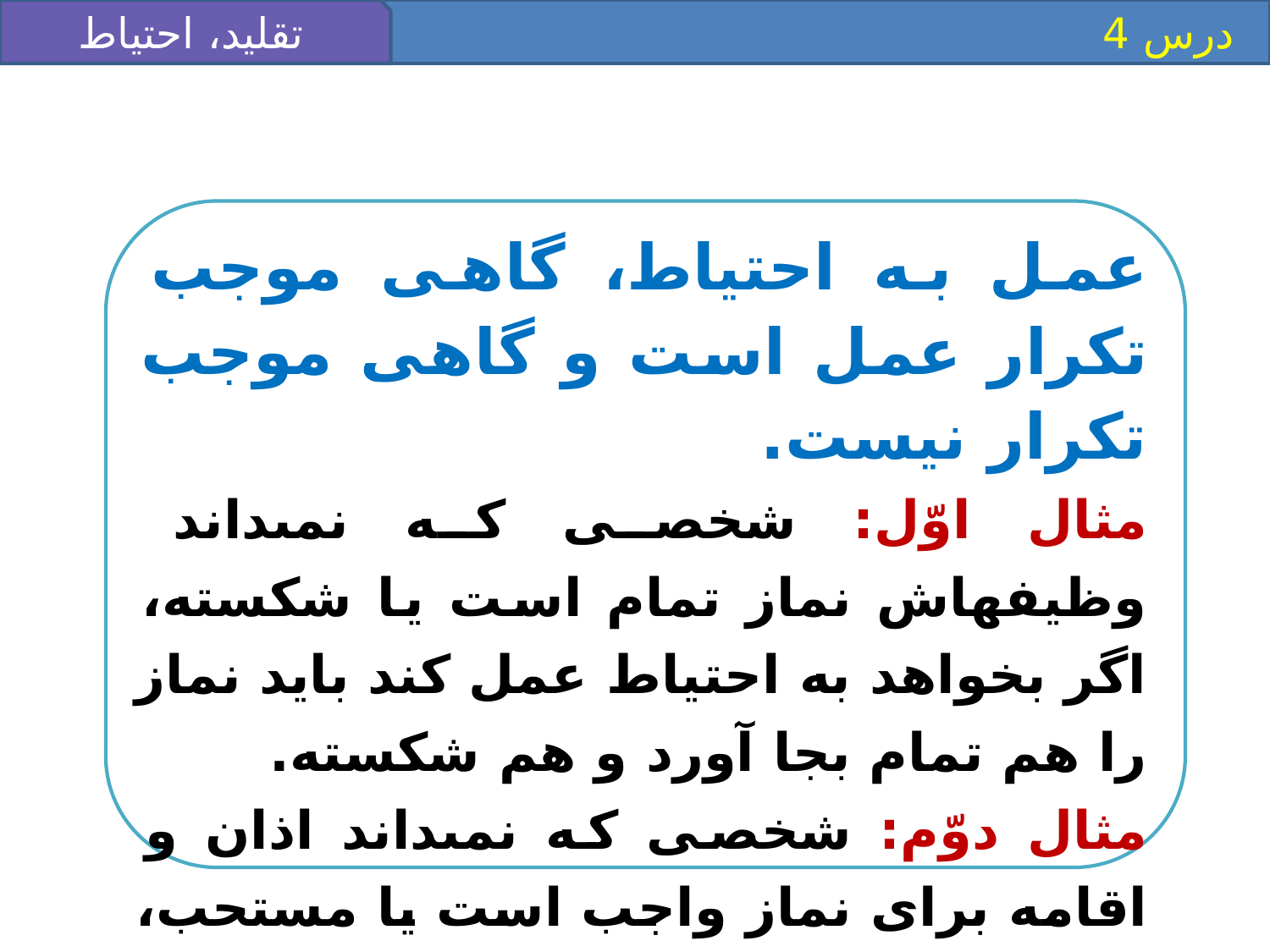

تقليد، احتياط
 درس 4

عمل به احتياط، گاهى موجب تكرار عمل است و گاهى موجب تكرار نيست.
مثال اوّل: شخصى كه نمى‏داند وظيفه‏اش نماز تمام است يا شكسته، اگر بخواهد به احتياط عمل كند بايد نماز را هم تمام بجا آورد و هم شكسته.
مثال دوّم: شخصى كه نمى‏داند اذان و اقامه براى نماز واجب است يا مستحب، اگر بخواهد به احتياط عمل كند بايد آن را بجا آورد.